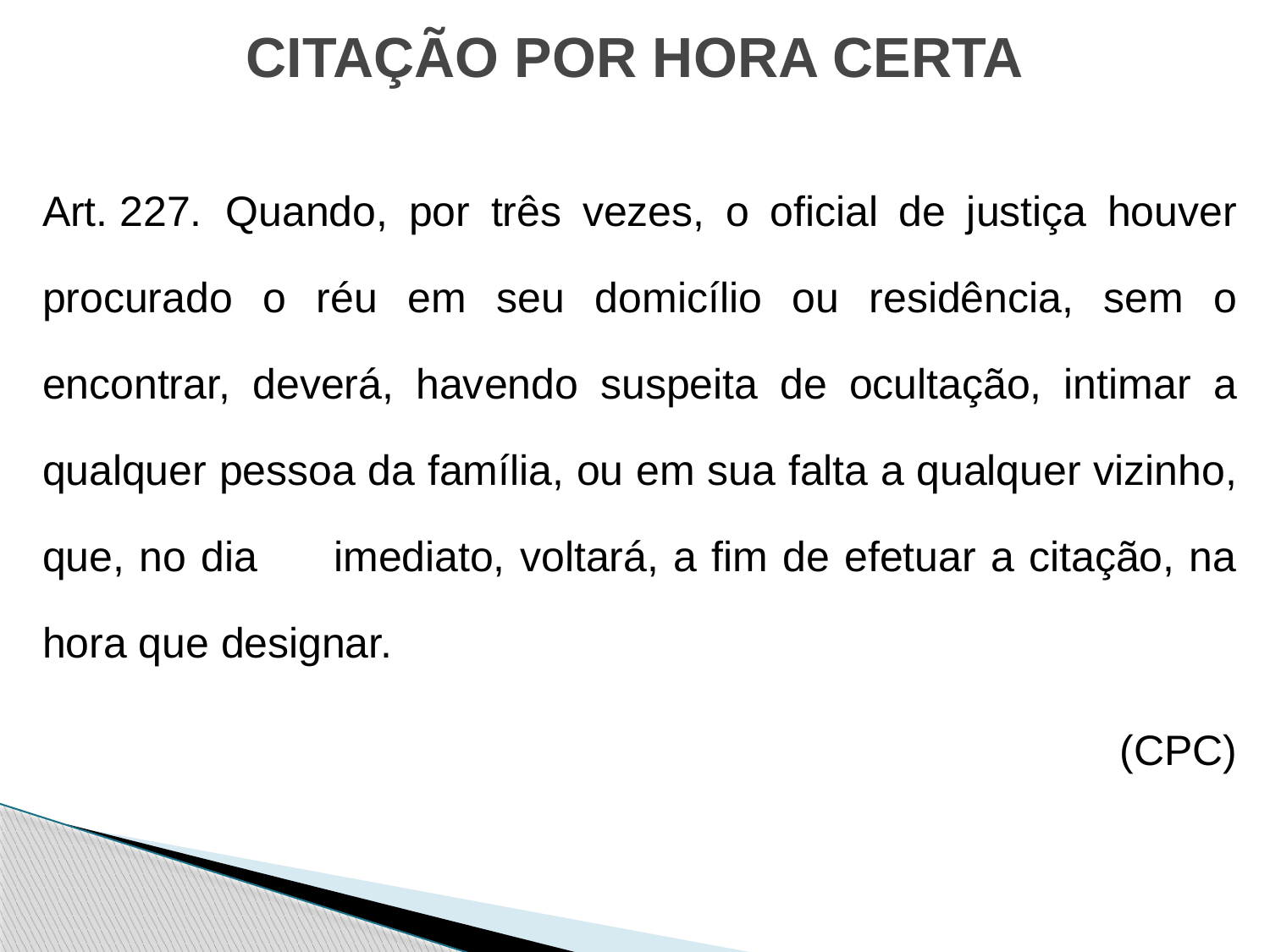

# CITAÇÃO POR HORA CERTA

Art. 227.  Quando, por três vezes, o oficial de justiça houver procurado o réu em seu domicílio ou residência, sem o encontrar, deverá, havendo suspeita de ocultação, intimar a qualquer pessoa da família, ou em sua falta a qualquer vizinho, que, no dia      imediato, voltará, a fim de efetuar a citação, na hora que designar.
 (CPC)